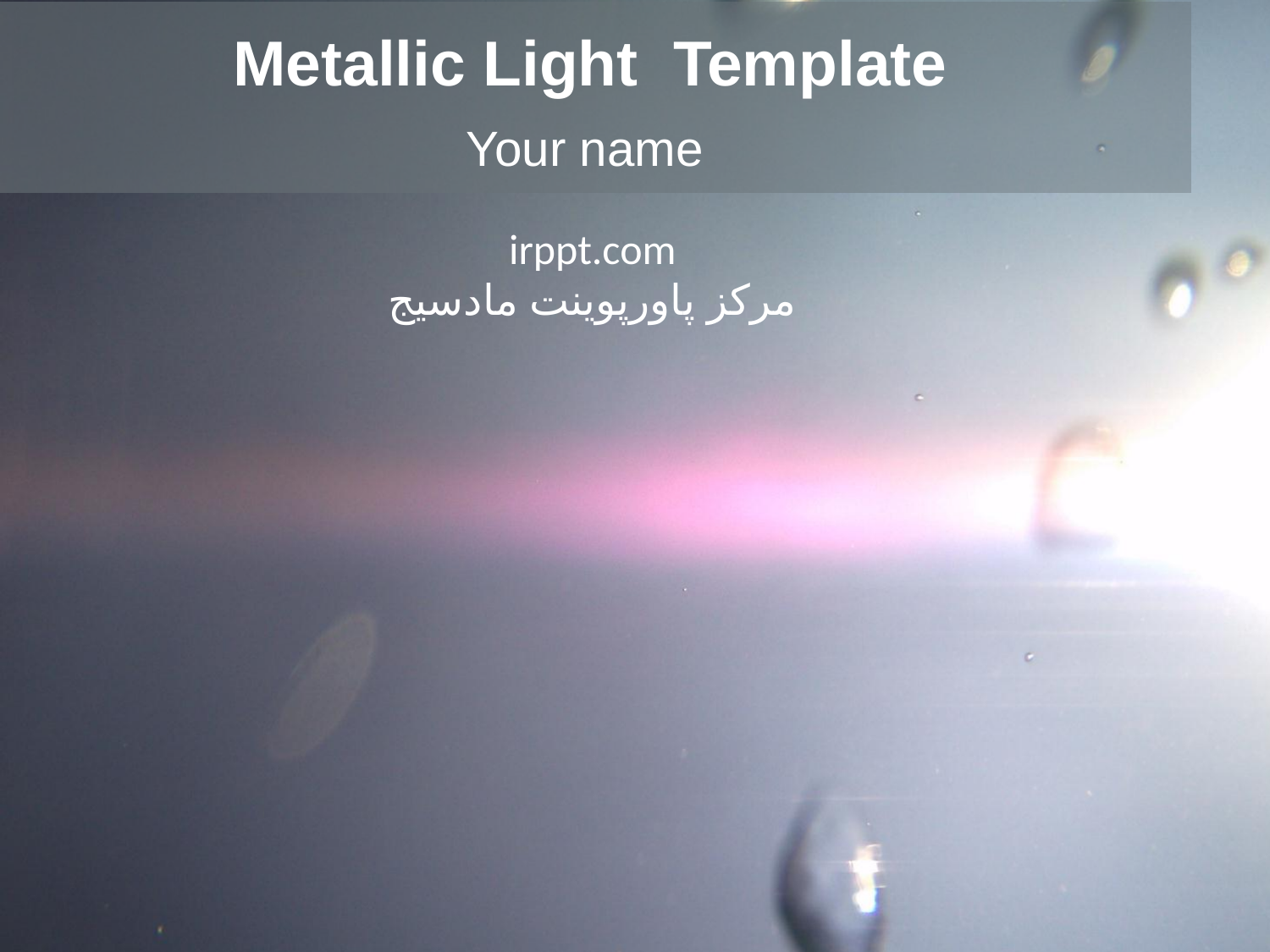

# Metallic Light  Template
Your name
irppt.com
مرکز پاورپوینت مادسیج